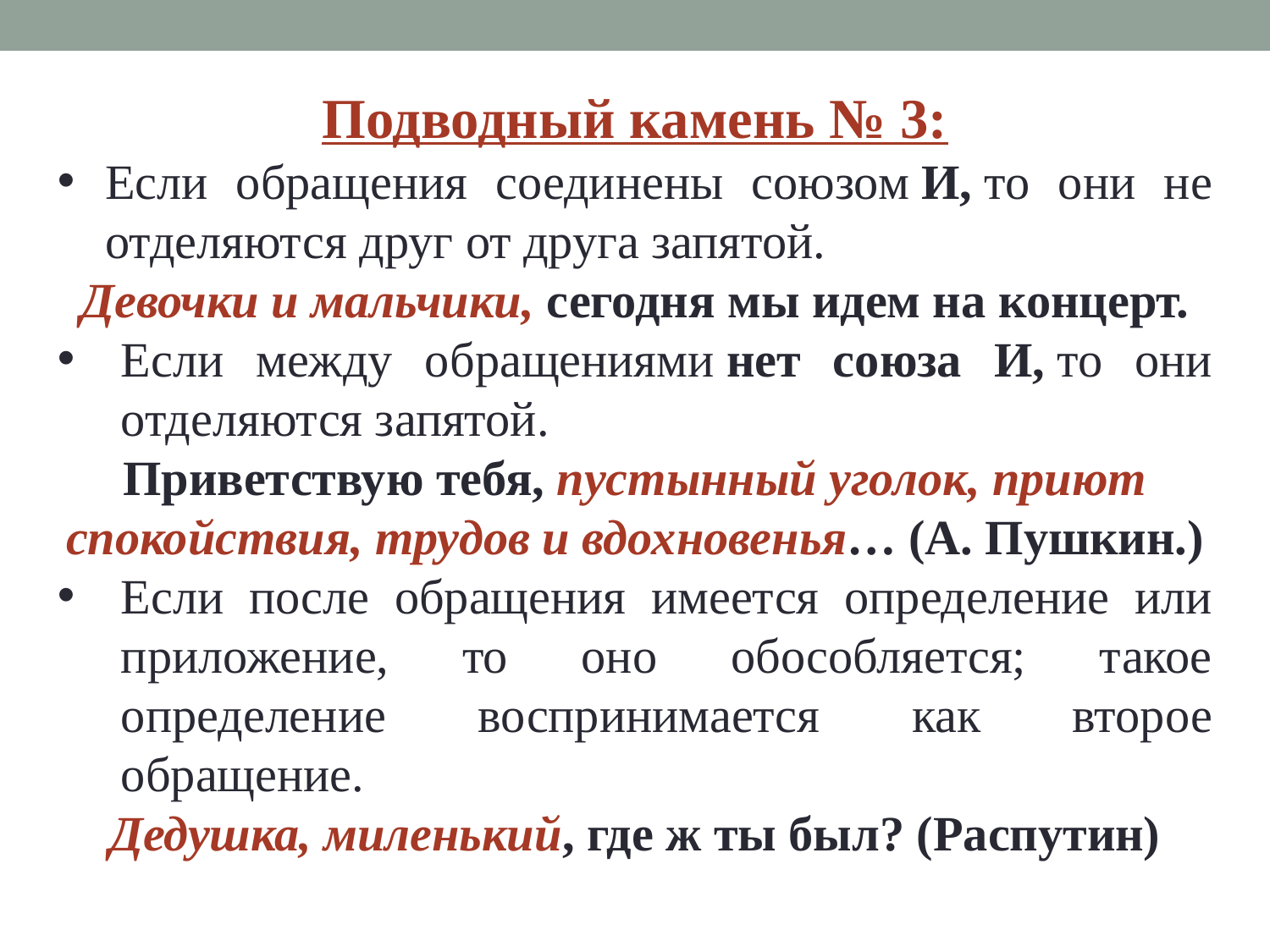

Подводный камень № 3:
Если обращения соединены союзом И, то они не отделяются друг от друга запятой.
Девочки и мальчики, сегодня мы идем на концерт.
Если между обращениями нет союза И, то они отделяются запятой.
Приветствую тебя, пустынный уголок, приют спокойствия, трудов и вдохновенья… (А. Пушкин.)
Если после обращения имеется определение или приложение, то оно обособляется; такое определение воспринимается как второе обращение.
Дедушка, миленький, где ж ты был? (Распутин)